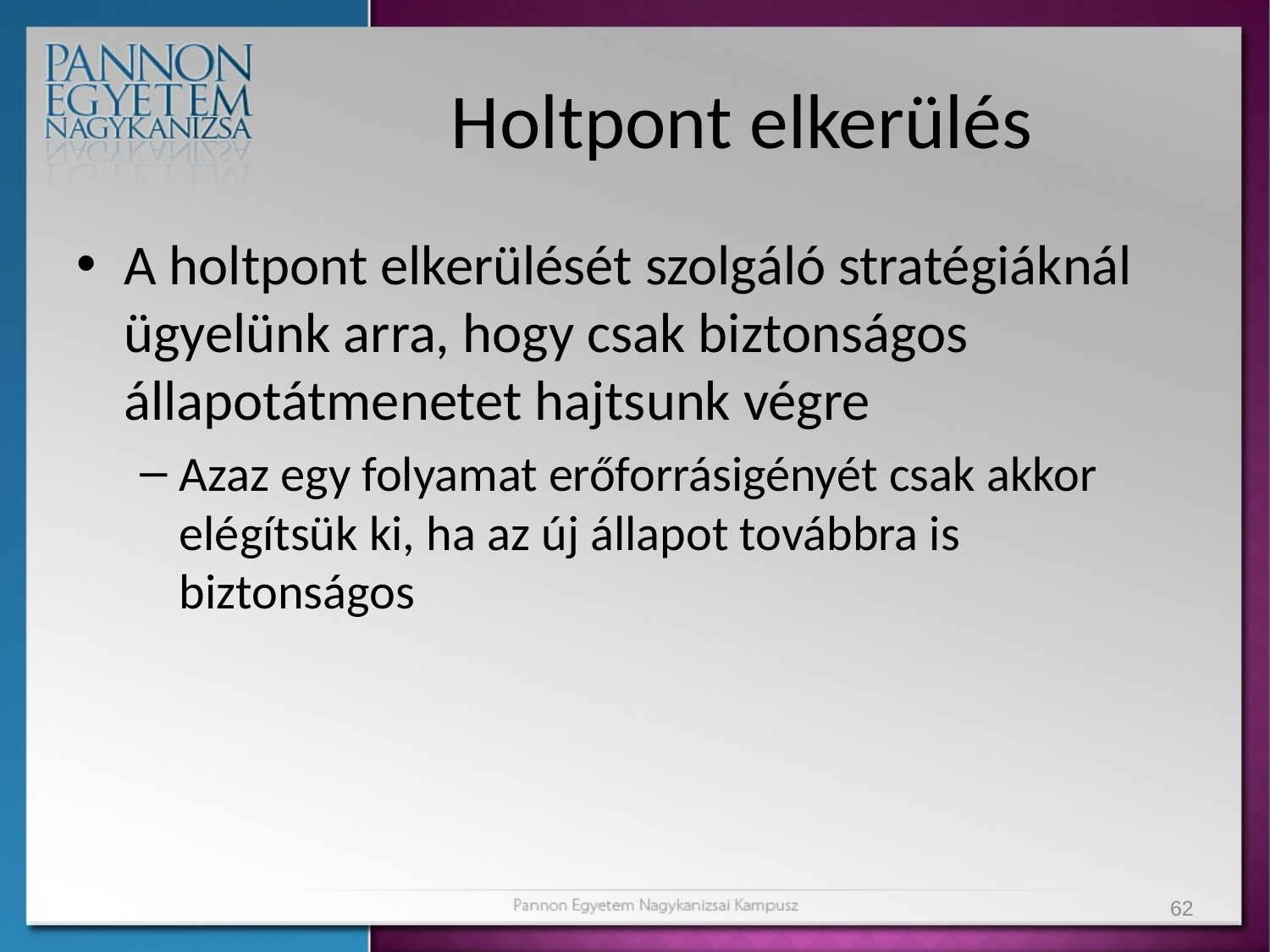

# Holtpont elkerülés
A holtpont elkerülését szolgáló stratégiáknál ügyelünk arra, hogy csak biztonságos állapotátmenetet hajtsunk végre
Azaz egy folyamat erőforrásigényét csak akkor elégítsük ki, ha az új állapot továbbra is biztonságos
62